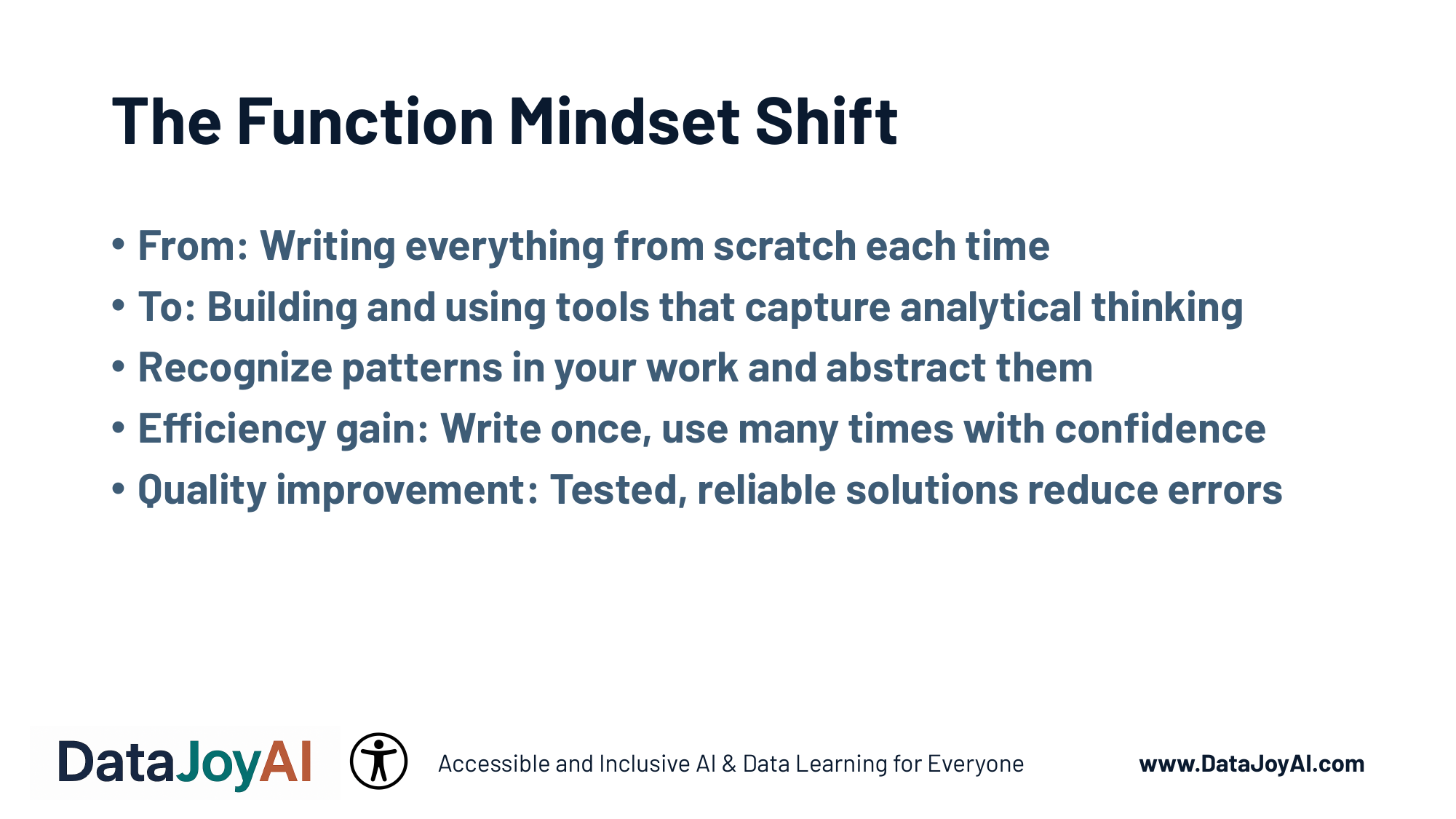

# The Function Mindset Shift
From: Writing everything from scratch each time
To: Building and using tools that capture analytical thinking
Recognize patterns in your work and abstract them
Efficiency gain: Write once, use many times with confidence
Quality improvement: Tested, reliable solutions reduce errors